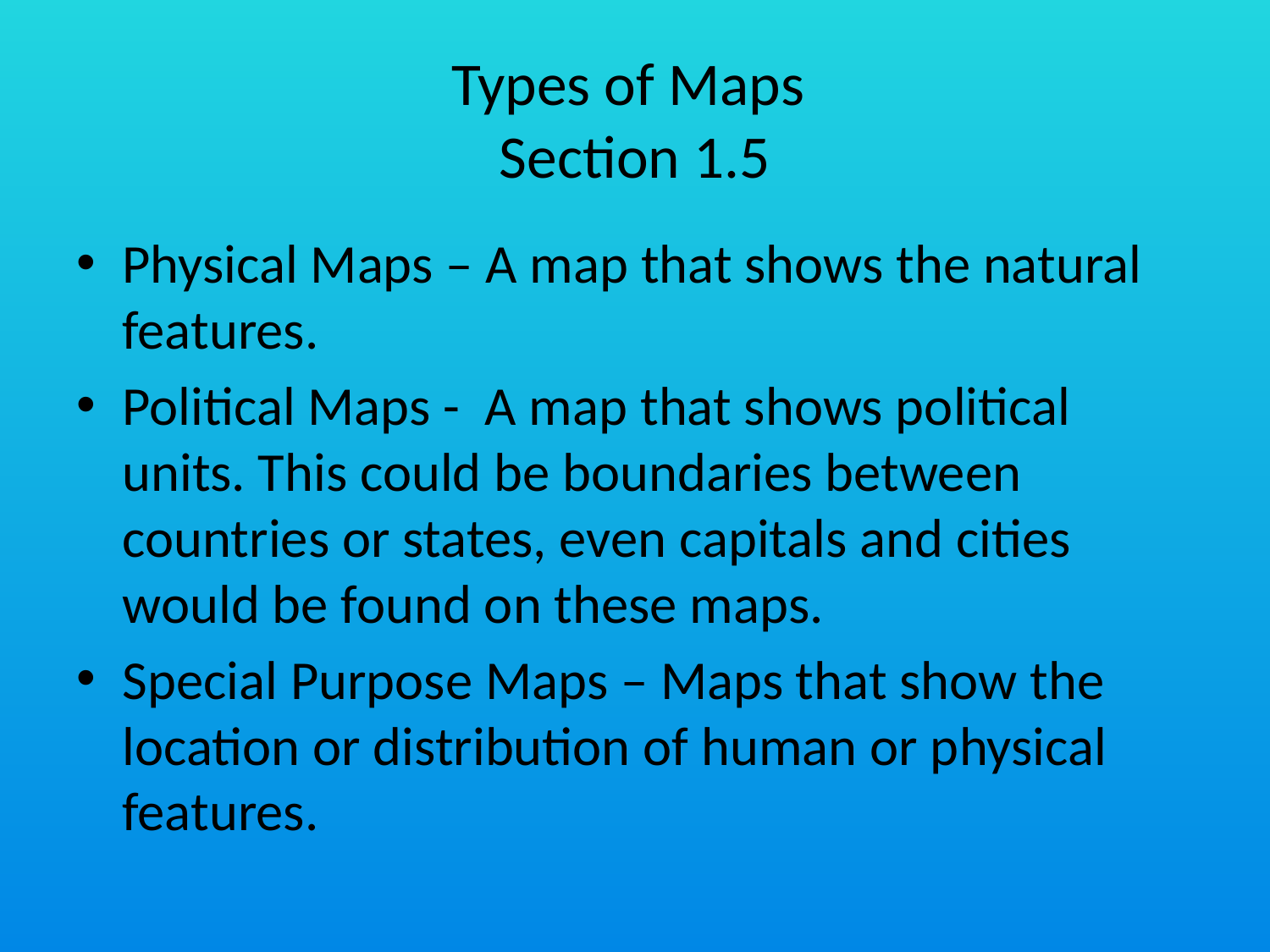

# Types of Maps Section 1.5
Physical Maps – A map that shows the natural features.
Political Maps -  A map that shows political units. This could be boundaries between countries or states, even capitals and cities would be found on these maps.
Special Purpose Maps – Maps that show the location or distribution of human or physical features.